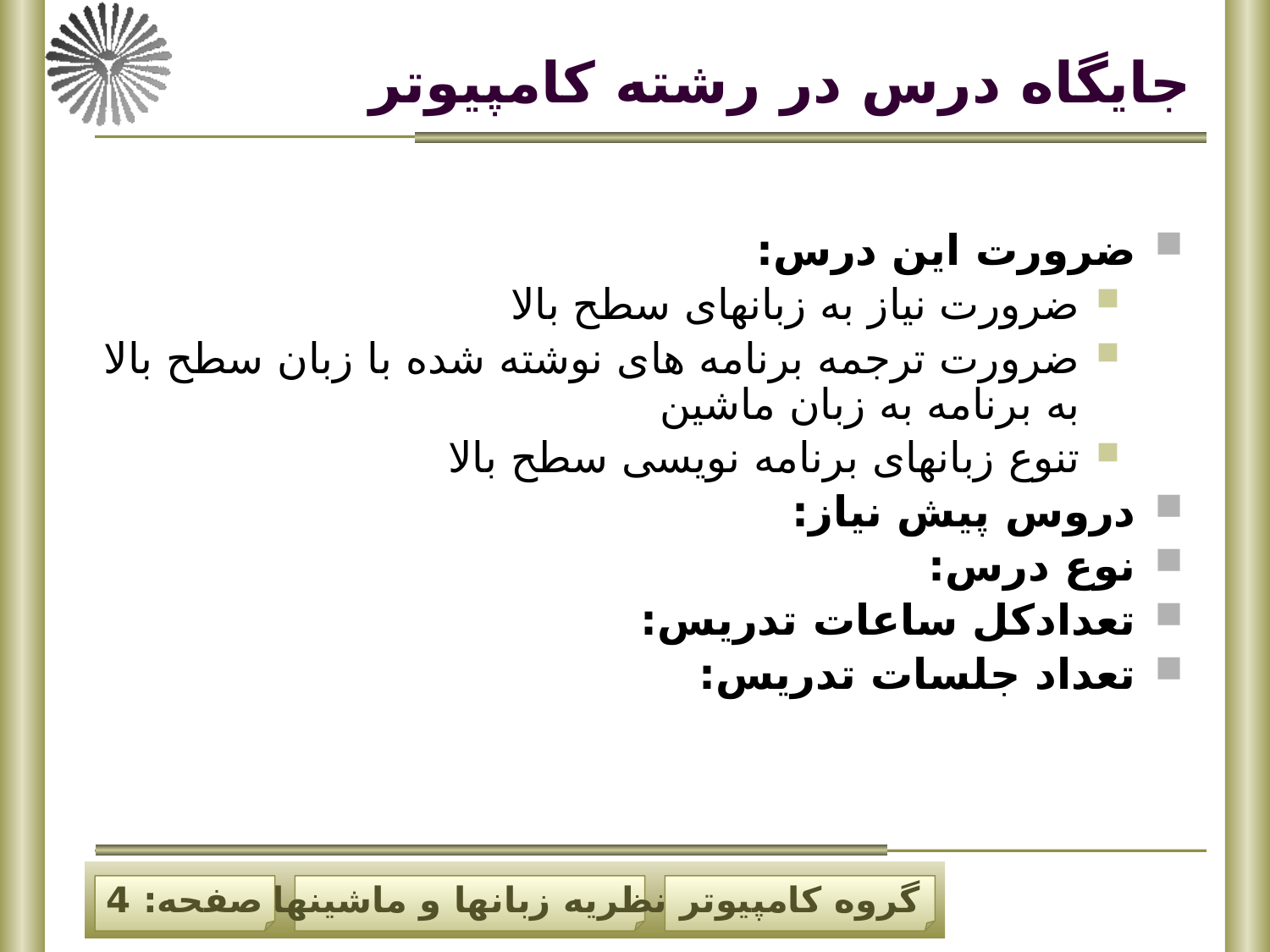

# جايگاه درس در رشته کامپيوتر
ضرورت اين درس:
ضرورت نياز به زبانهای سطح بالا
ضرورت ترجمه برنامه های نوشته شده با زبان سطح بالا به برنامه به زبان ماشين
تنوع زبانهای برنامه نويسی سطح بالا
دروس پيش نياز:
نوع درس:
تعدادکل ساعات تدريس:
تعداد جلسات تدريس: